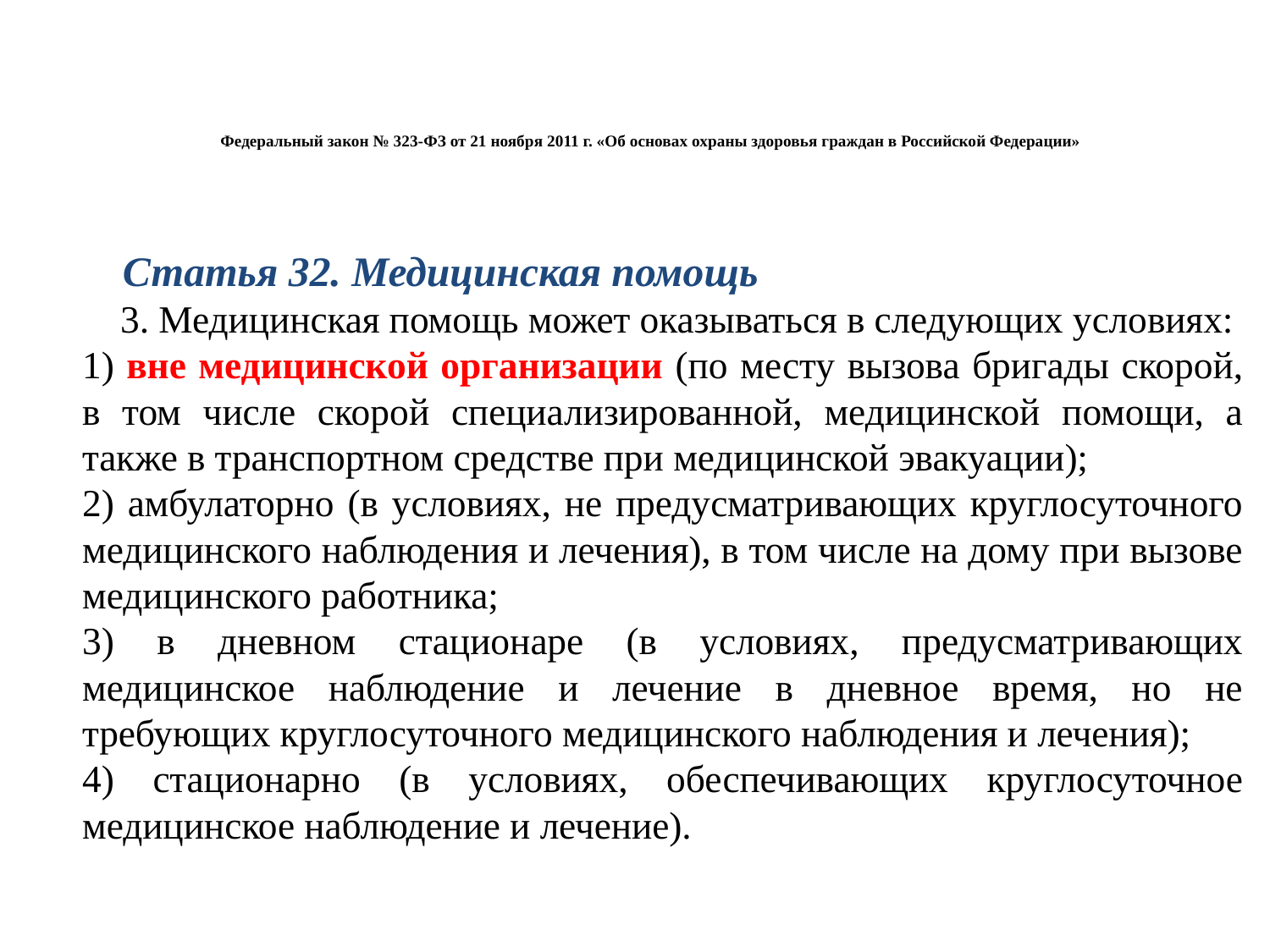

# Федеральный закон № 323-ФЗ от 21 ноября 2011 г. «Об основах охраны здоровья граждан в Российской Федерации»
    Статья 32. Медицинская помощь
    3. Медицинская помощь может оказываться в следующих условиях:
1) вне медицинской организации (по месту вызова бригады скорой, в том числе скорой специализированной, медицинской помощи, а также в транспортном средстве при медицинской эвакуации);
2) амбулаторно (в условиях, не предусматривающих круглосуточного медицинского наблюдения и лечения), в том числе на дому при вызове медицинского работника;
3) в дневном стационаре (в условиях, предусматривающих медицинское наблюдение и лечение в дневное время, но не требующих круглосуточного медицинского наблюдения и лечения);
4) стационарно (в условиях, обеспечивающих круглосуточное медицинское наблюдение и лечение).